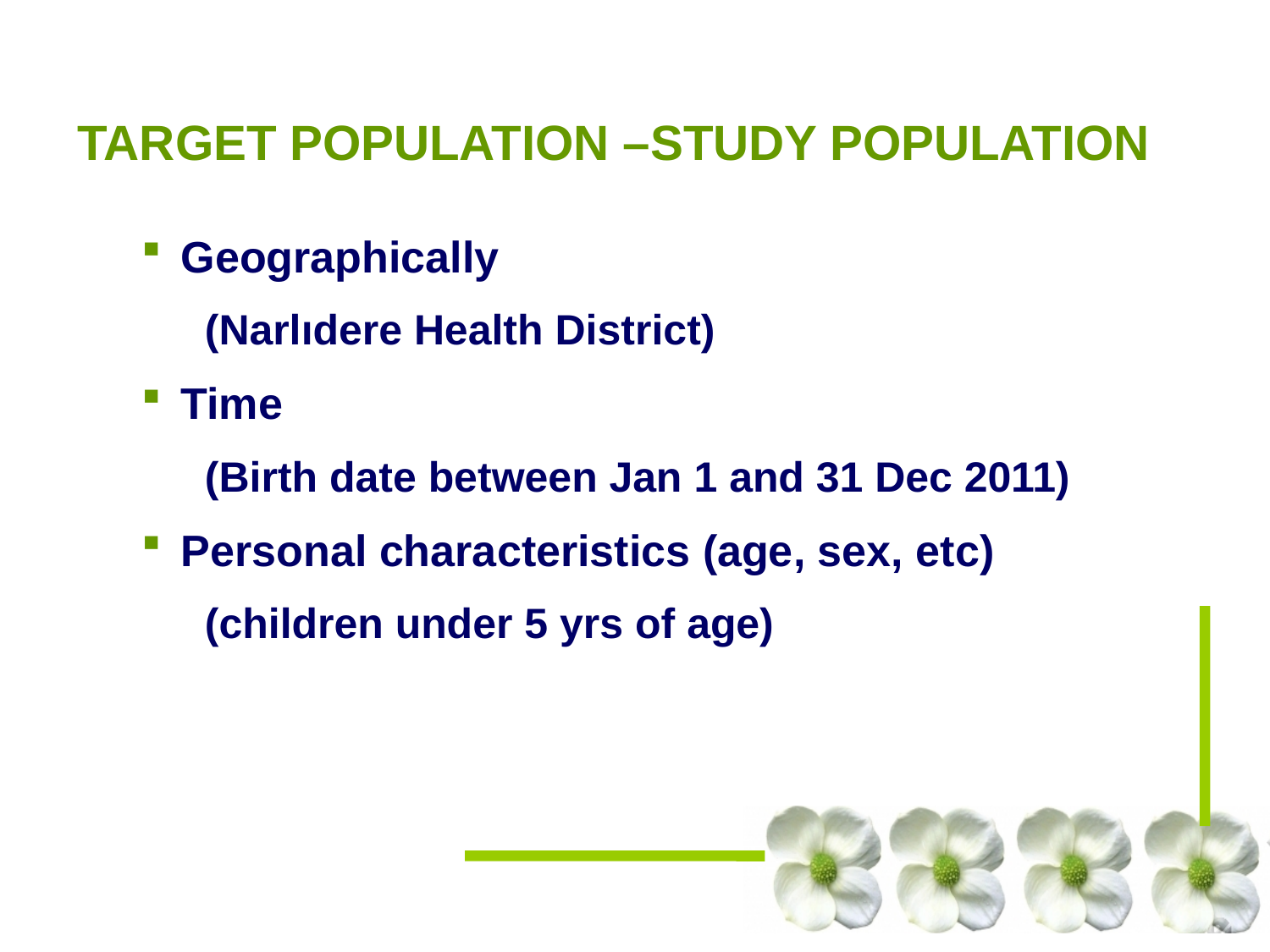

TARGET POPULATION –STUDY POPULATION

Geographically
(Narlıdere Health District)
Time
(Birth date between Jan 1 and 31 Dec 2011)
Personal characteristics (age, sex, etc)
(children under 5 yrs of age)